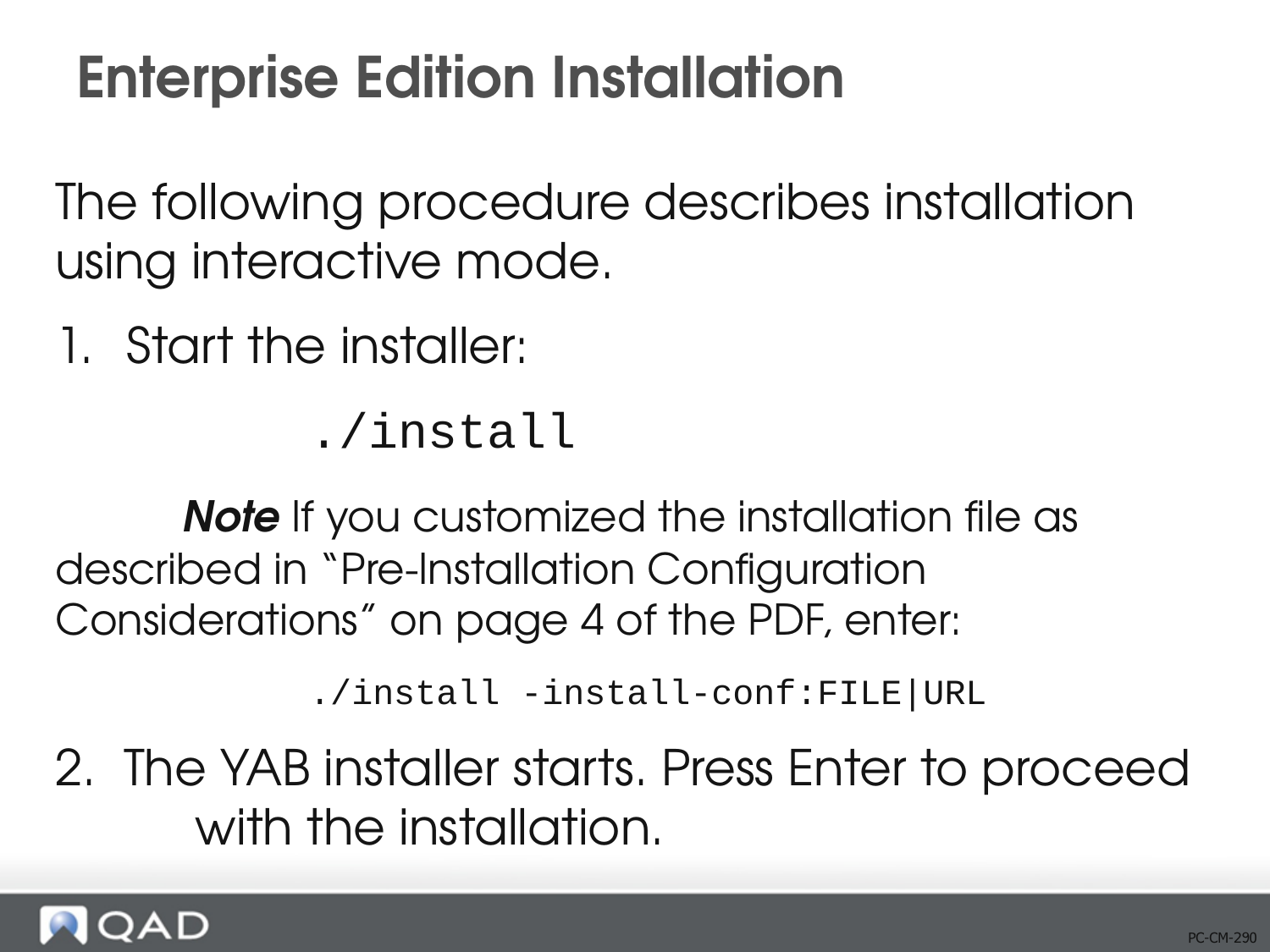

# Enterprise Edition Installation
The following procedure describes installation using interactive mode.

Start the installer:

		./install

	Note If you customized the installation file as 	described in “Pre-Installation Configuration 	Considerations” on page 4 of the PDF, enter:

		./install -install-conf:FILE|URL

2.  The YAB installer starts. Press Enter to proceed       with the installation.
PC-CM-290